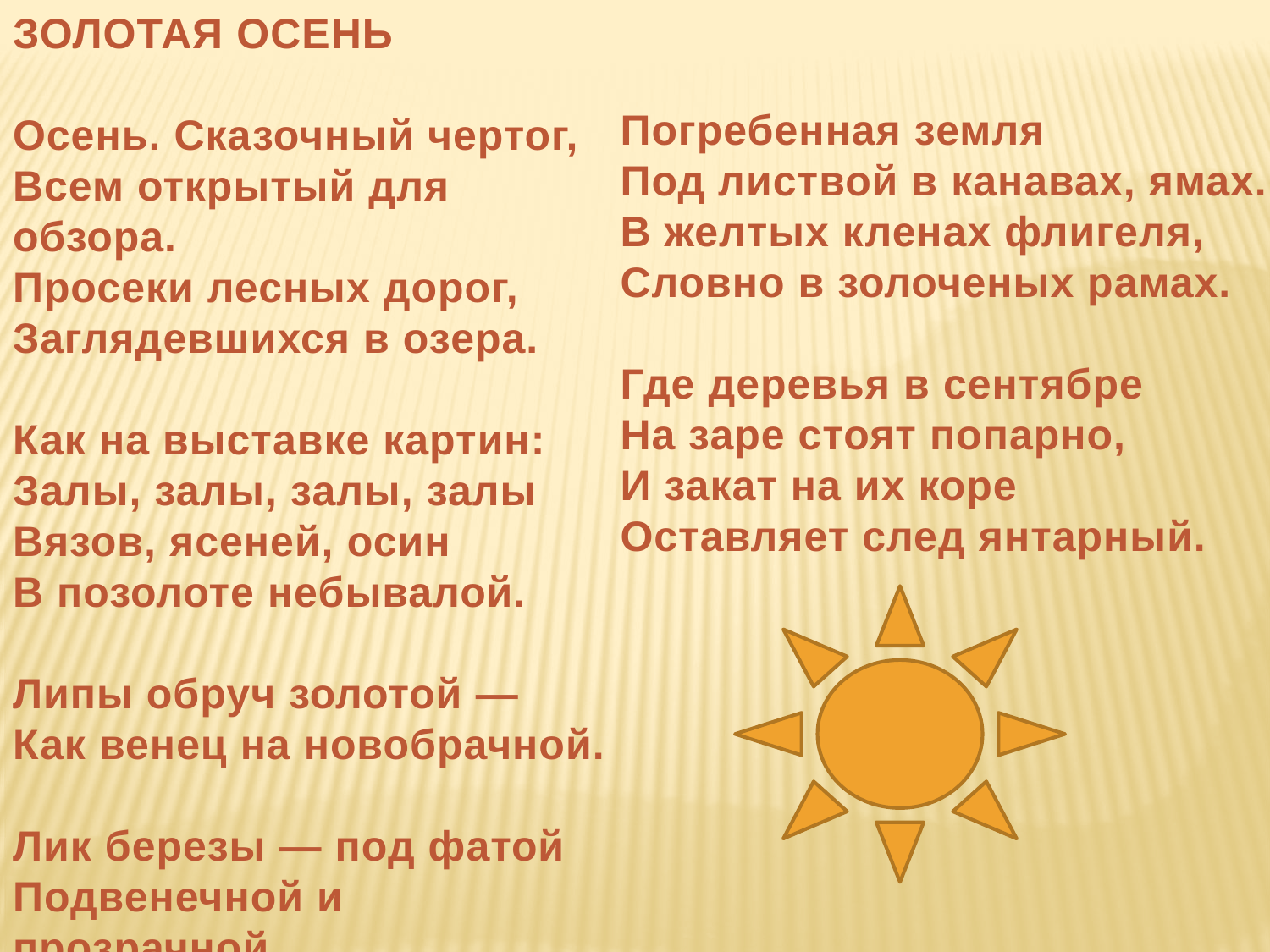

ЗОЛОТАЯ ОСЕНЬ
Осень. Сказочный чертог,
Всем открытый для обзора.
Просеки лесных дорог,
Заглядевшихся в озера.
Как на выставке картин:
Залы, залы, залы, залы
Вязов, ясеней, осин
В позолоте небывалой.
Липы обруч золотой —
Как венец на новобрачной.
Лик березы — под фатой
Подвенечной и прозрачной.
Погребенная земля
Под листвой в канавах, ямах.
В желтых кленах флигеля,
Словно в золоченых рамах.
Где деревья в сентябре
На заре стоят попарно,
И закат на их коре
Оставляет след янтарный.